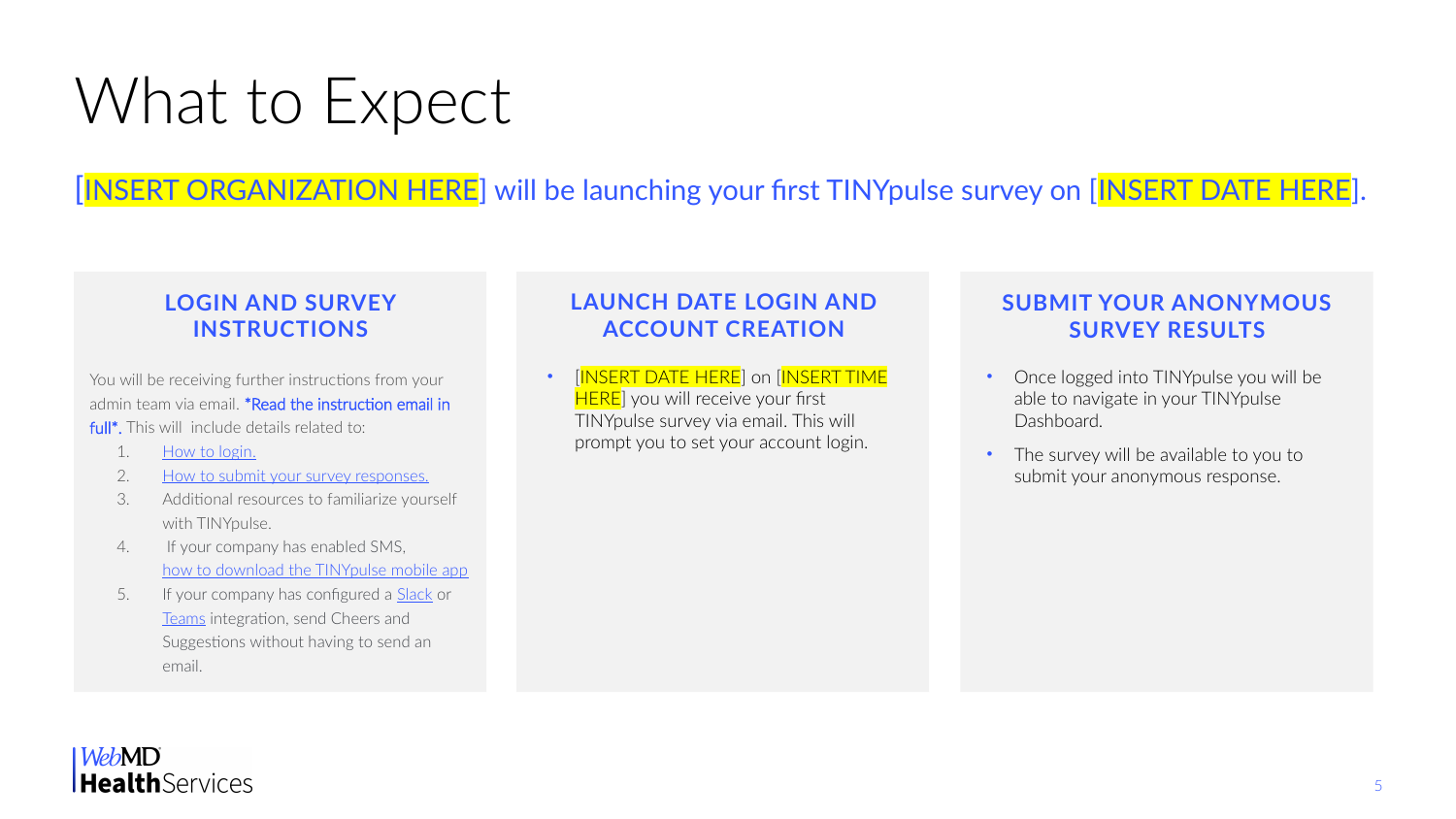

# What to Expect
[INSERT ORGANIZATION HERE] will be launching your first TINYpulse survey on [INSERT DATE HERE].

Launch date login and
Account creation
Login and survey instructions
Submit your anonymous survey results
[INSERT DATE HERE] on [INSERT TIME HERE] you will receive your first TINYpulse survey via email. This will prompt you to set your account login.

Once logged into TINYpulse you will be able to navigate in your TINYpulse Dashboard.
The survey will be available to you to submit your anonymous response.

You will be receiving further instructions from your admin team via email. *Read the instruction email in full*. This will  include details related to:
How to login.
How to submit your survey responses.
Additional resources to familiarize yourself with TINYpulse.
 If your company has enabled SMS, how to download the TINYpulse mobile app
If your company has configured a Slack or Teams integration, send Cheers and Suggestions without having to send an email.